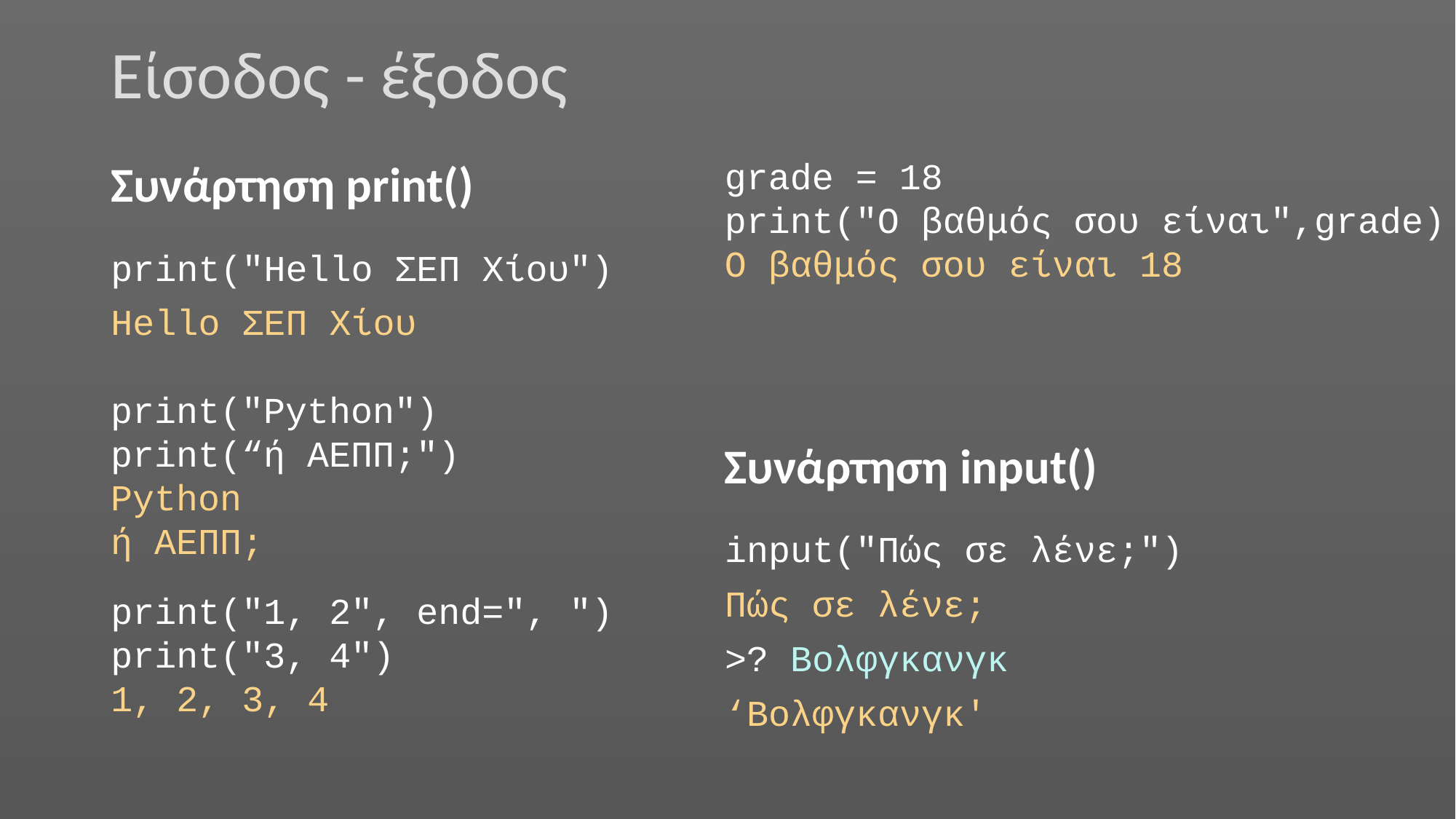

# Είσοδος - έξοδος
Συνάρτηση print()
grade = 18
print("Ο βαθμός σου είναι",grade)
Ο βαθμός σου είναι 18
print("Hello ΣΕΠ Χίου")
Hello ΣΕΠ Χίου

print("Python")
print(“ή ΑΕΠΠ;")
Python
ή ΑΕΠΠ;
Συνάρτηση input()
input("Πώς σε λένε;")
Πώς σε λένε;
>? Bολφγκανγκ
‘Bολφγκανγκ'
print("1, 2", end=", ")
print("3, 4")
1, 2, 3, 4